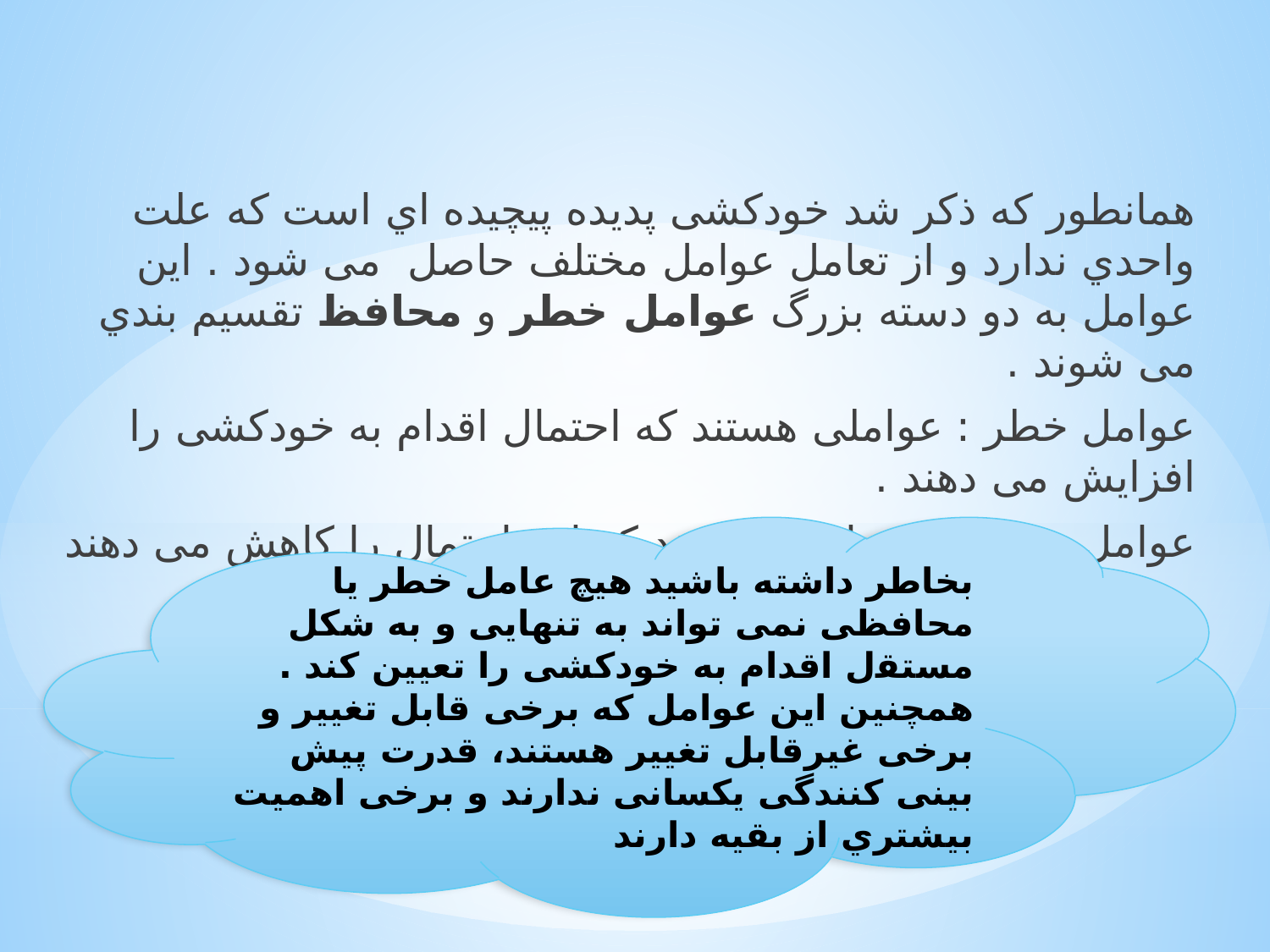

ﻫﻤﺎﻧﻄﻮر ﮐﻪ ذﮐﺮ ﺷﺪ ﺧﻮدﮐﺸﯽ ﭘﺪﯾﺪه ﭘﯿﭽﯿﺪه اي اﺳﺖ ﮐﻪ ﻋﻠﺖ واﺣﺪي ﻧﺪارد و از ﺗﻌﺎﻣﻞ ﻋﻮاﻣﻞ ﻣﺨﺘﻠﻒ ﺣﺎﺻﻞ  ﻣﯽ ﺷﻮد . اﯾﻦ ﻋﻮاﻣﻞ ﺑﻪ دو دﺳﺘﻪ ﺑﺰرگ ﻋﻮاﻣﻞ ﺧﻄﺮ و ﻣﺤﺎﻓﻆ ﺗﻘﺴﯿﻢ ﺑﻨﺪي ﻣﯽ ﺷﻮﻧﺪ .
ﻋﻮاﻣﻞ ﺧﻄﺮ : ﻋﻮاﻣﻠﯽ ﻫﺴﺘﻨﺪ ﮐﻪ اﺣﺘﻤﺎل اﻗﺪام ﺑﻪ ﺧﻮدﮐﺸﯽ را اﻓﺰاﯾﺶ می دهند .
ﻋﻮاﻣﻞ ﻣﺤﺎﻓﻆ : ﻋﻮاﻣﻠﯽ ﻫﺴﺘﻨﺪ ﮐﻪ اﯾﻦ اﺣﺘﻤﺎل را ﮐﺎﻫﺶ ﻣﯽ دﻫﻨﺪ .

ﺑﺨﺎﻃﺮ داﺷﺘﻪ ﺑﺎﺷﯿﺪ ﻫﯿﭻ ﻋﺎﻣﻞ ﺧﻄﺮ ﯾﺎ ﻣﺤﺎﻓﻈﯽ ﻧﻤﯽ ﺗﻮاﻧﺪ ﺑﻪ ﺗﻨﻬﺎﯾﯽ و ﺑﻪ ﺷﮑﻞ ﻣﺴﺘﻘل اﻗﺪام ﺑﻪ ﺧﻮدﮐﺸﯽ را ﺗﻌﯿﯿﻦ ﮐﻨﺪ . ﻫﻤﭽﻨﯿﻦ اﯾﻦ ﻋﻮاﻣﻞ ﮐﻪ ﺑﺮﺧﯽ ﻗﺎﺑﻞ ﺗﻐﯿﯿﺮ و ﺑﺮﺧﯽ ﻏﯿﺮﻗﺎﺑﻞ ﺗﻐﯿﯿﺮ ﻫﺴﺘﻨﺪ، ﻗﺪرت ﭘﯿﺶ ﺑﯿﻨﯽ ﮐﻨﻨﺪﮔﯽ ﯾﮑﺴﺎﻧﯽ ﻧﺪارﻧﺪ و ﺑﺮﺧﯽ اﻫﻤﯿﺖ ﺑﯿﺸﺘﺮي از ﺑﻘﯿﻪ دارﻧﺪ